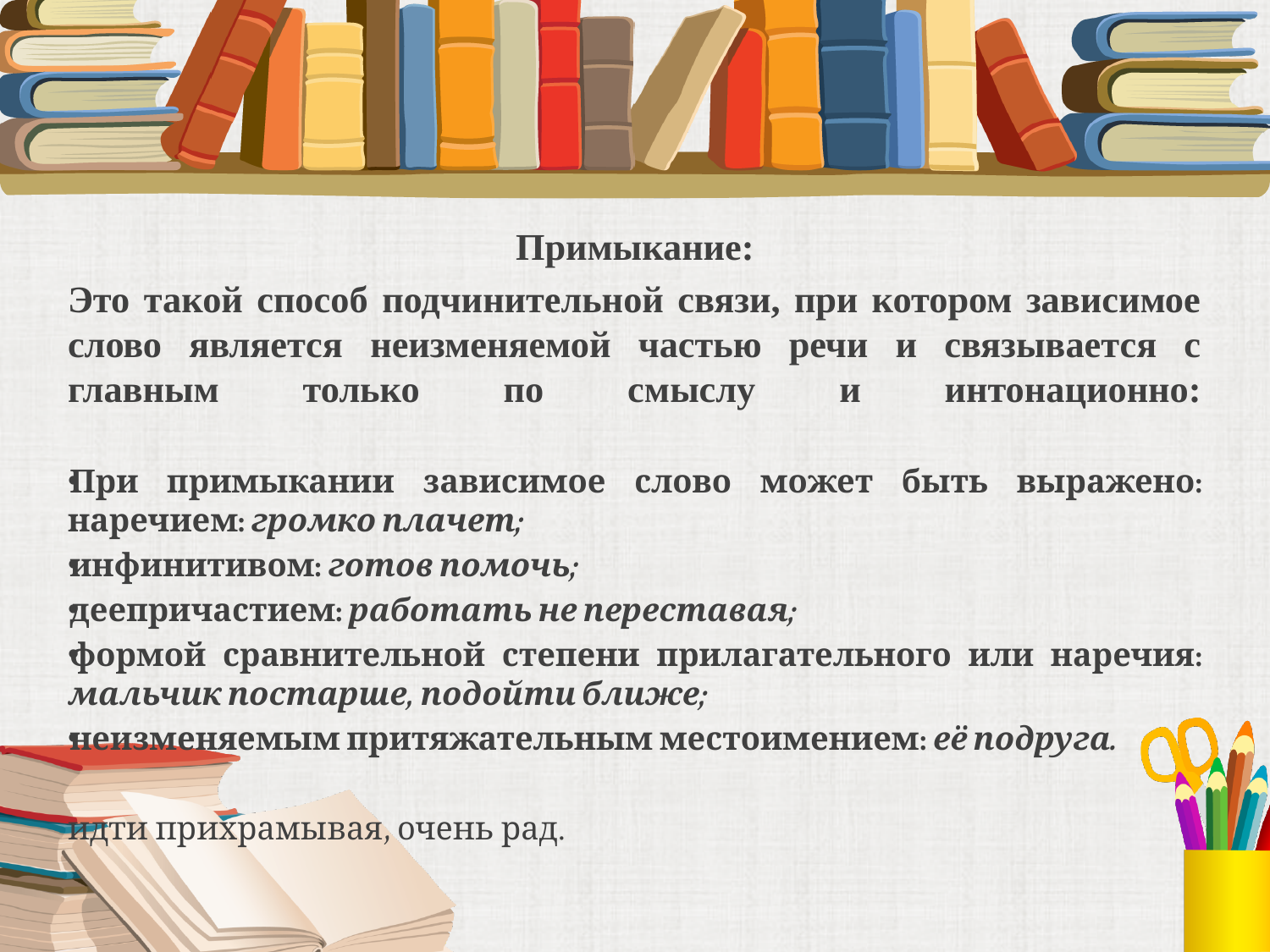

#
Примыкание:
Это такой способ подчинительной связи, при котором зависимое слово является неизменяемой частью речи и связывается с главным только по смыслу и интонационно:
При примыкании зависимое слово может быть выражено:
наречием: громко плачет;
инфинитивом: готов помочь;
деепричастием: работать не переставая;
формой сравнительной степени прилагательного или наречия: мальчик постарше, подойти ближе;
неизменяемым притяжательным местоимением: её подруга.

идти прихрамывая, очень рад.